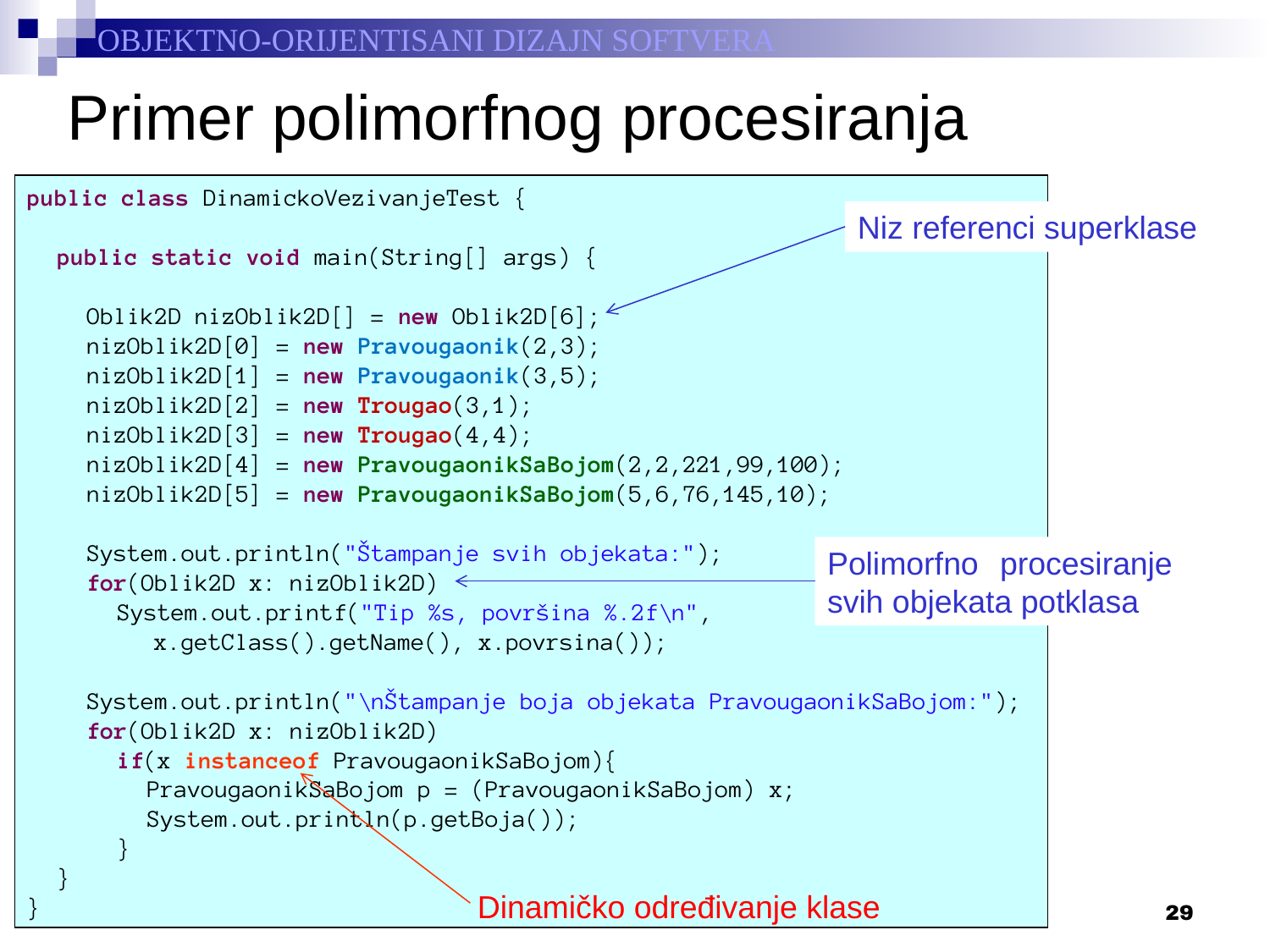

# Primer polimorfnog procesiranja
public class DinamickoVezivanjeTest {

	public static void main(String[] args) {

		Oblik2D nizOblik2D[] = new Oblik2D[6];
		nizOblik2D[0] = new Pravougaonik(2,3);
		nizOblik2D[1] = new Pravougaonik(3,5);
		nizOblik2D[2] = new Trougao(3,1);
		nizOblik2D[3] = new Trougao(4,4);
		nizOblik2D[4] = new PravougaonikSaBojom(2,2,221,99,100);
		nizOblik2D[5] = new PravougaonikSaBojom(5,6,76,145,10);

		System.out.println("Štampanje svih objekata:");
		for(Oblik2D x: nizOblik2D)
			System.out.printf("Tip %s, površina %.2f\n",
					x.getClass().getName(), x.povrsina());

		System.out.println("\nŠtampanje boja objekata PravougaonikSaBojom:");
		for(Oblik2D x: nizOblik2D)
			if(x instanceof PravougaonikSaBojom){
				PravougaonikSaBojom p = (PravougaonikSaBojom) x;
				System.out.println(p.getBoja());
			}
	}
}
Niz referenci superklase
Polimorfno procesiranje svih objekata potklasa
29
Dinamičko određivanje klase